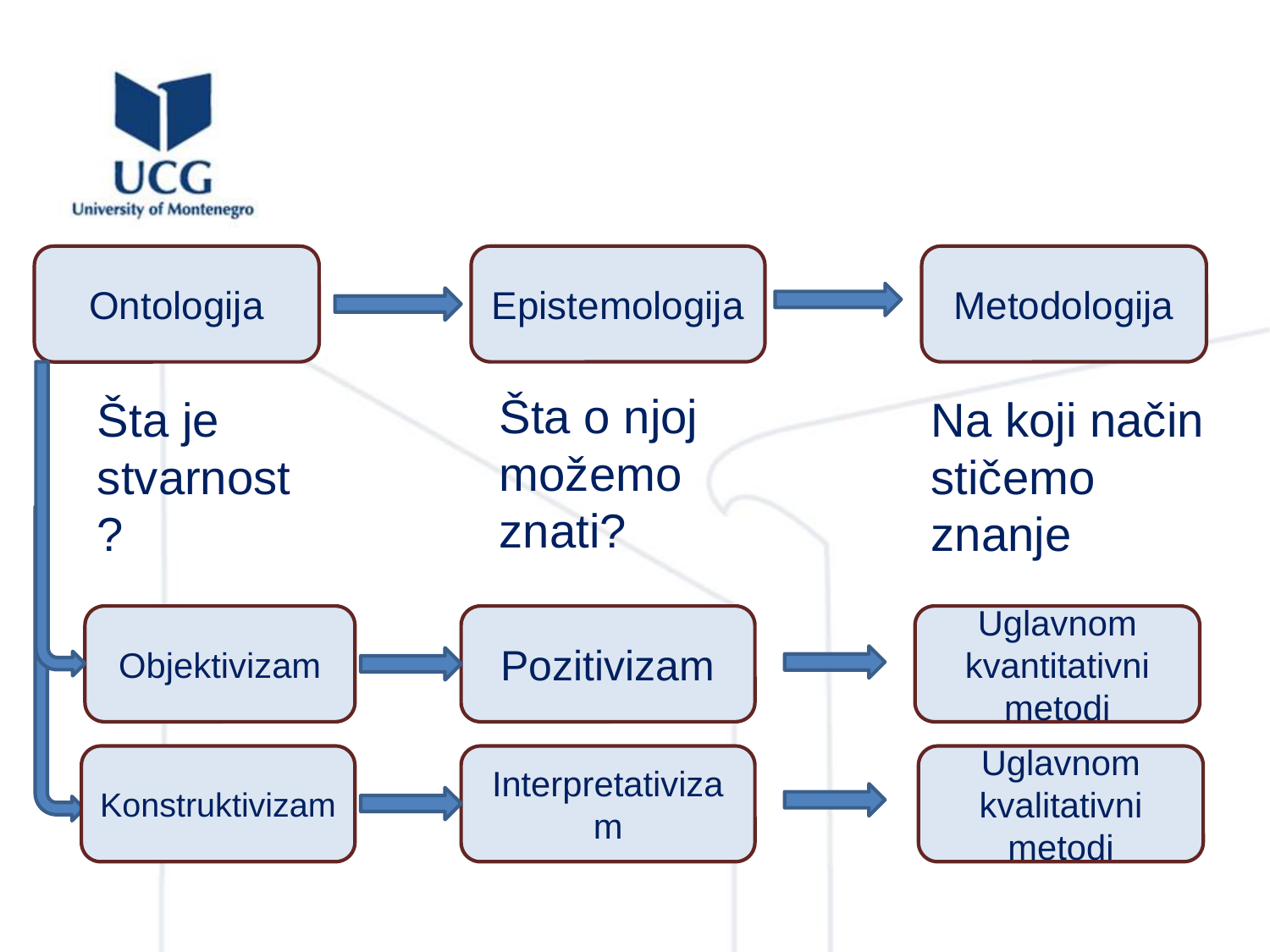

Epistemologija
Metodologija
Ontologija

Šta o njoj možemo znati?
Šta je stvarnost?
Na koji način stičemo znanje

Uglavnom kvantitativni metodi
Objektivizam
Pozitivizam

Uglavnom kvalitativni metodi
Konstruktivizam
Interpretativizam